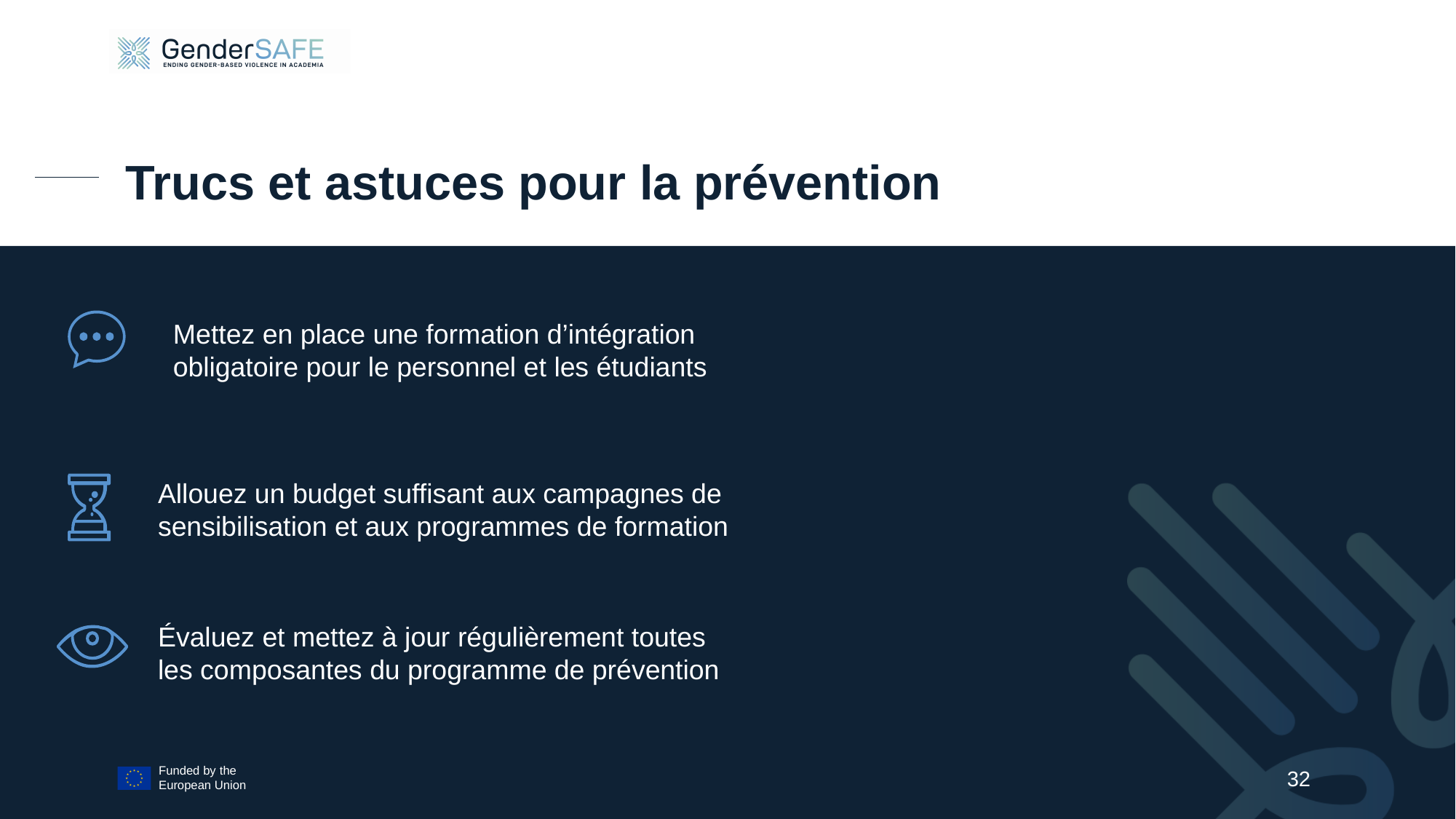

# Trucs et astuces pour la prévention

Mettez en place une formation d’intégration obligatoire pour le personnel et les étudiants
Allouez un budget suffisant aux campagnes de sensibilisation et aux programmes de formation

Évaluez et mettez à jour régulièrement toutes les composantes du programme de prévention